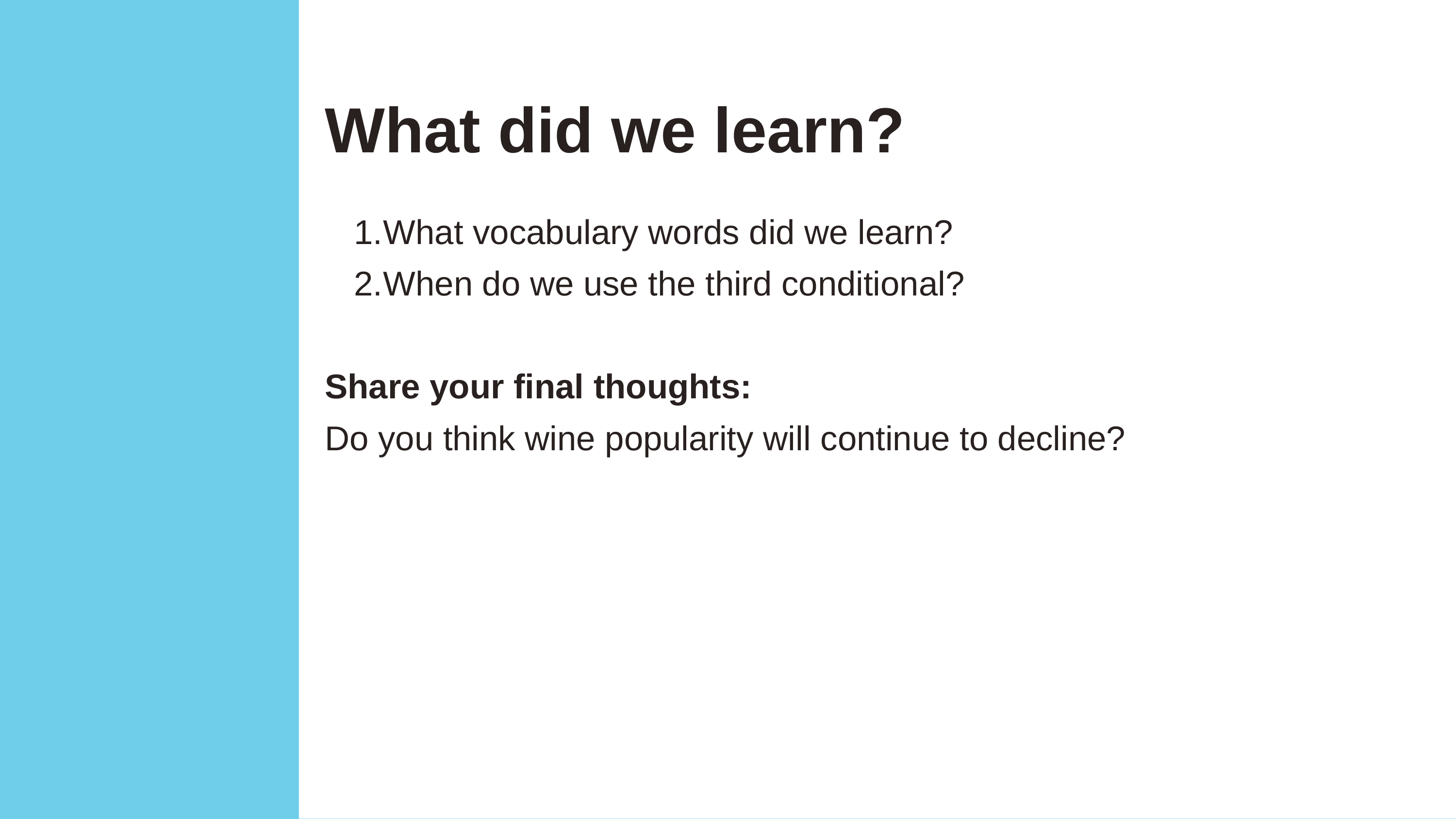

What did we learn?
What vocabulary words did we learn?
When do we use the third conditional?

Share your final thoughts:
Do you think wine popularity will continue to decline?